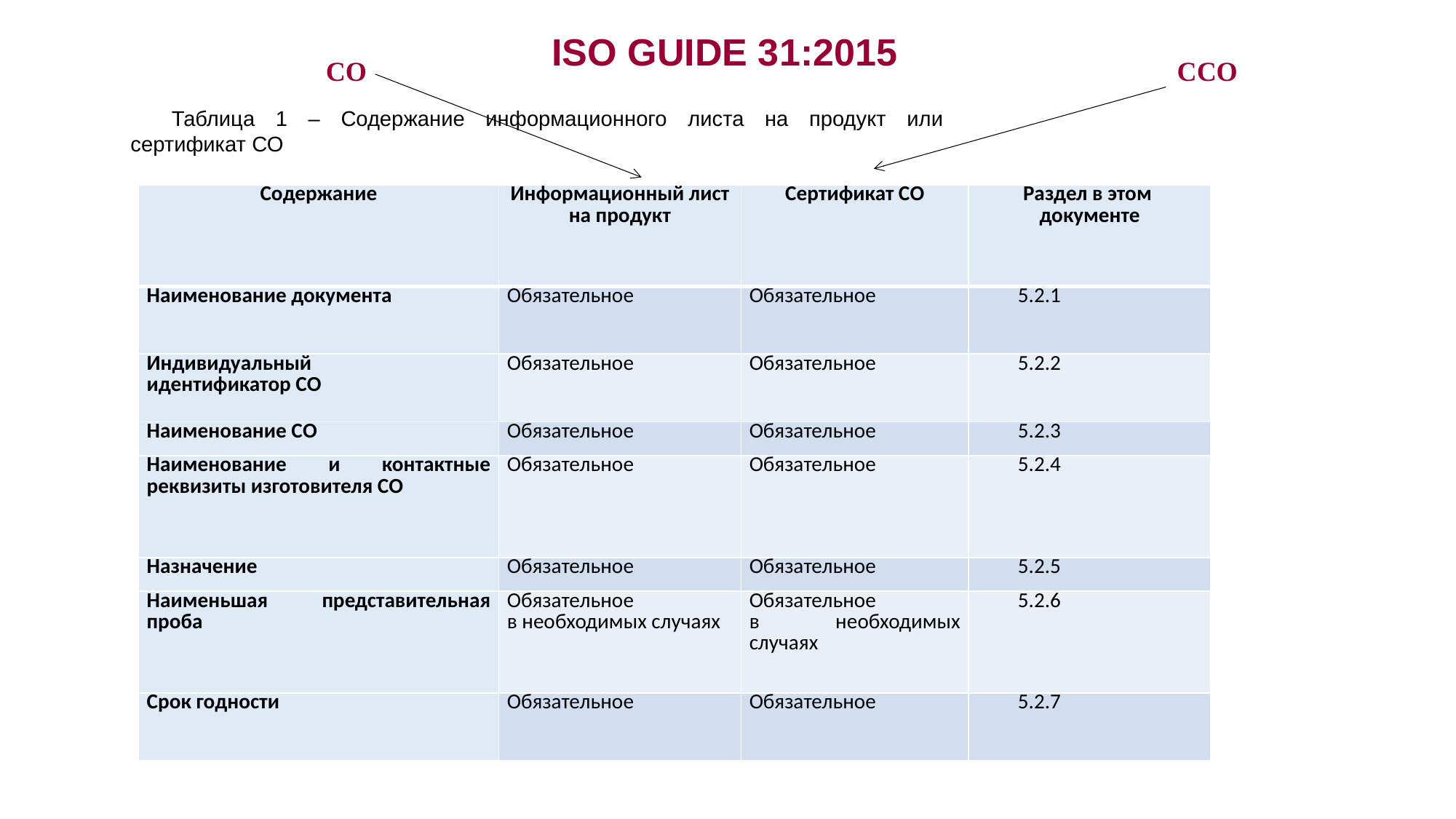

ISO GUIDE 31:2015

СО
ССО
Таблица 1 – Содержание информационного листа на продукт или сертификат СО
| Содержание | Информационный лист на продукт | Сертификат СО | Раздел в этом документе |
| --- | --- | --- | --- |
| Наименование документа | Обязательное | Обязательное | 5.2.1 |
| Индивидуальный идентификатор СО | Обязательное | Обязательное | 5.2.2 |
| Наименование СО | Обязательное | Обязательное | 5.2.3 |
| Наименование и контактные реквизиты изготовителя СО | Обязательное | Обязательное | 5.2.4 |
| Назначение | Обязательное | Обязательное | 5.2.5 |
| Наименьшая представительная проба | Обязательное в необходимых случаях | Обязательное в необходимых случаях | 5.2.6 |
| Срок годности | Обязательное | Обязательное | 5.2.7 |